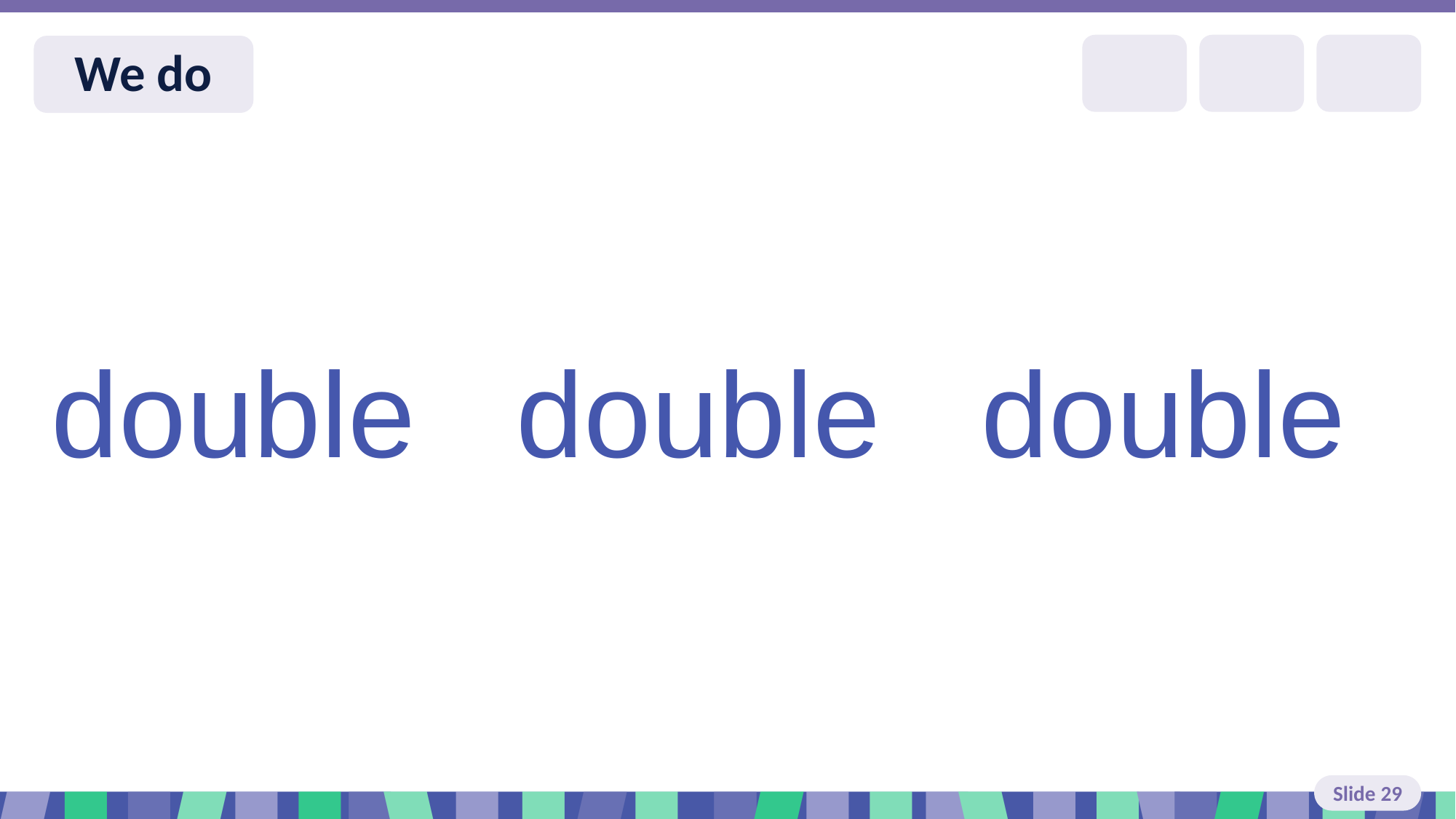

Slide 29 We do
double   double   double